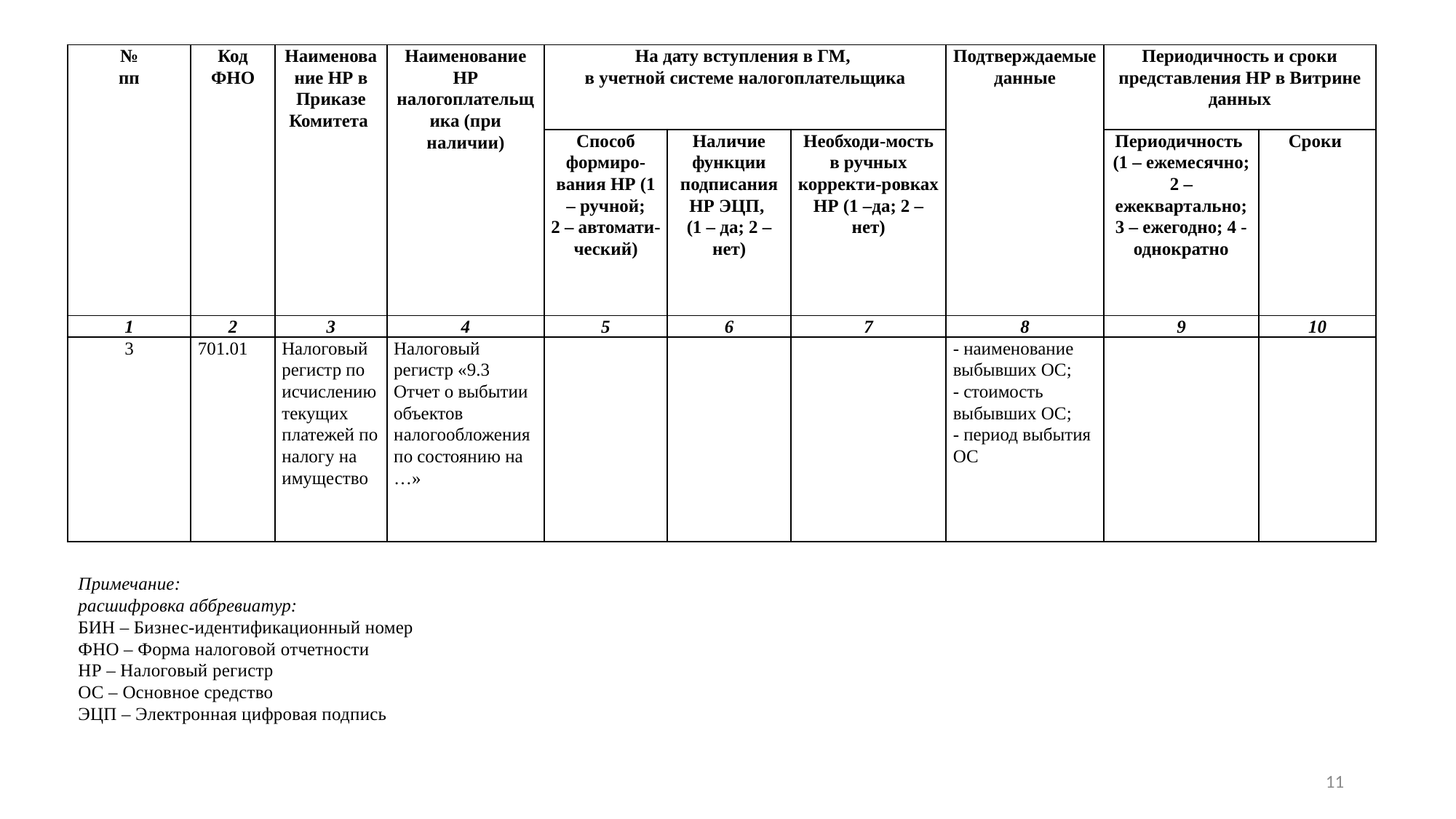

| № пп | Код ФНО | Наименование НР в Приказе Комитета | Наименование НР налогоплательщика (при наличии) | На дату вступления в ГМ, в учетной системе налогоплательщика |  |  | Подтверждаемые данные | Периодичность и сроки представления НР в Витрине данных |  |
| --- | --- | --- | --- | --- | --- | --- | --- | --- | --- |
|  |  |  |  | Способ формиро- вания НР (1 – ручной; 2 – автомати-ческий) | Наличие функции подписания НР ЭЦП, (1 – да; 2 – нет) | Необходи-мость в ручных корректи-ровках НР (1 –да; 2 –нет) |  | Периодичность (1 – ежемесячно; 2 – ежеквартально; 3 – ежегодно; 4 - однократно | Сроки |
| 1 | 2 | 3 | 4 | 5 | 6 | 7 | 8 | 9 | 10 |
| 3 | 701.01 | Налоговый регистр по исчислению текущих платежей по налогу на имущество | Налоговый регистр «9.3 Отчет о выбытии объектов налогообложения по состоянию на …» |  |  |  | - наименование выбывших ОС; - стоимость выбывших ОС; - период выбытия ОС |  |  |
Примечание:
расшифровка аббревиатур:
БИН – Бизнес-идентификационный номер
ФНО – Форма налоговой отчетности
НР – Налоговый регистр
ОС – Основное средство
ЭЦП – Электронная цифровая подпись
11